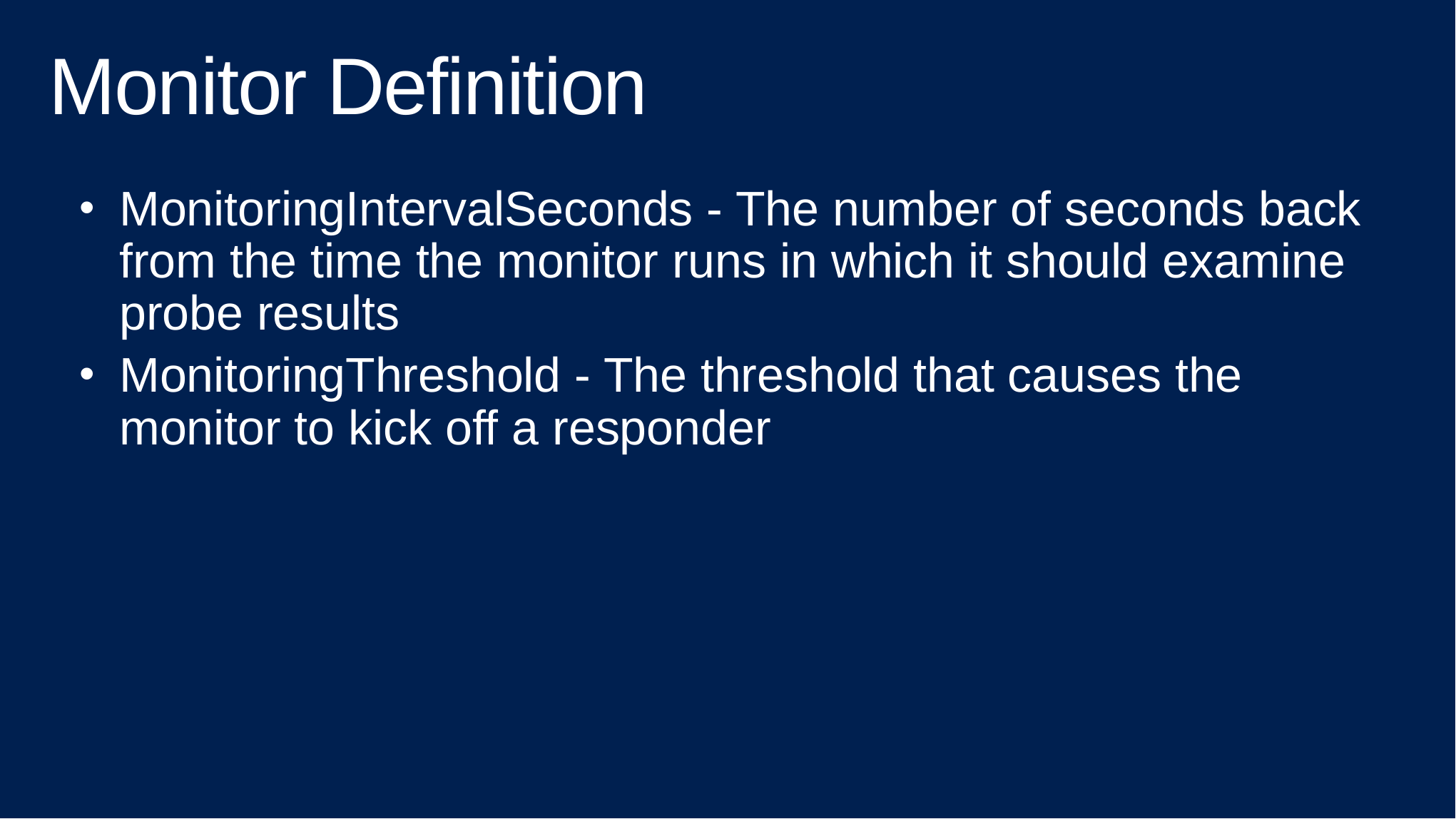

# Monitor Definition
MonitoringIntervalSeconds - The number of seconds back from the time the monitor runs in which it should examine probe results
MonitoringThreshold - The threshold that causes the monitor to kick off a responder